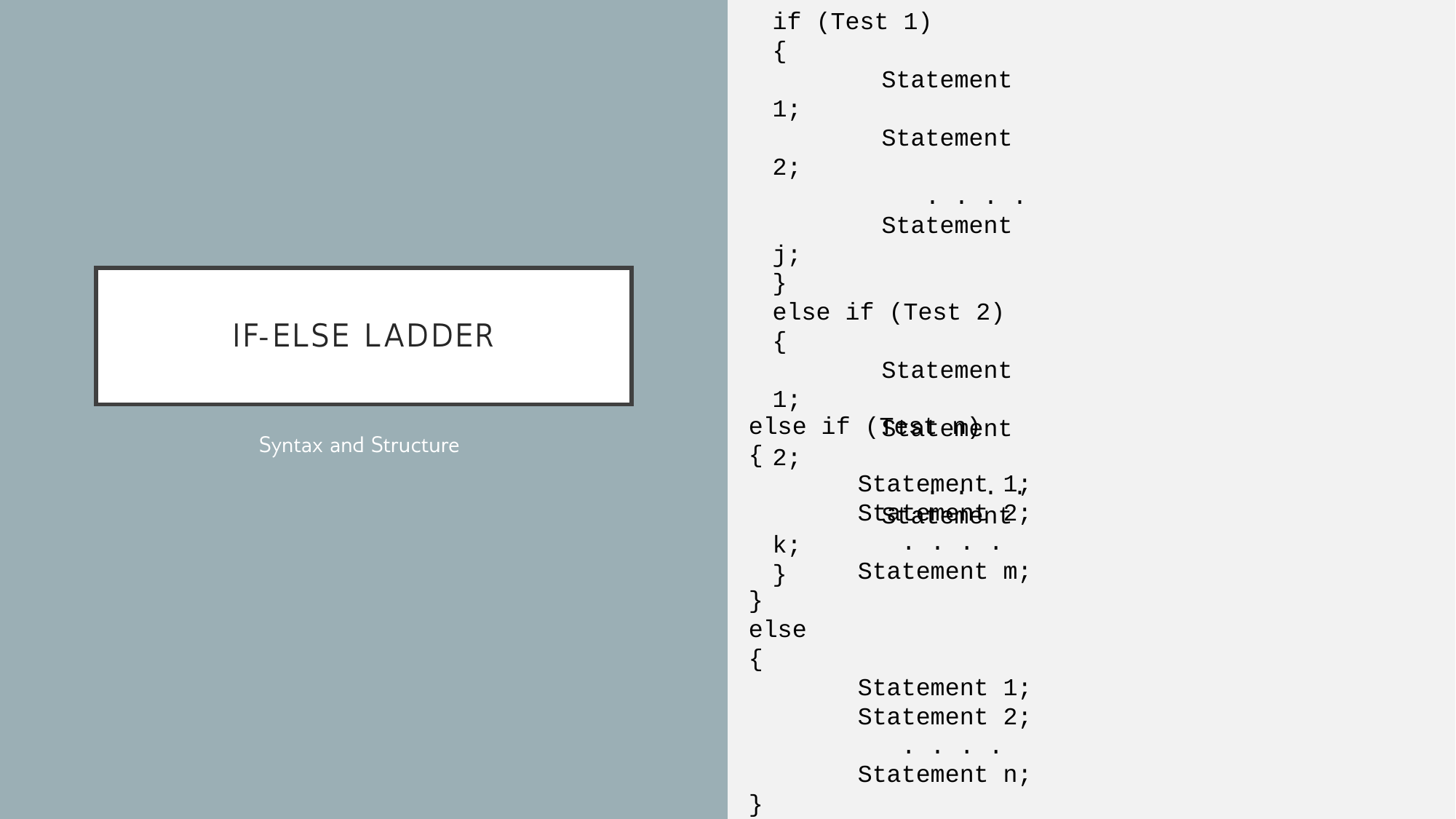

if (Test 1)
{
	Statement 1;
	Statement 2;
	   . . . .
	Statement j;
}
else if (Test 2)
{
	Statement 1;
	Statement 2;
	   . . . .
	Statement k;
}
# If-Else Ladder
else if (Test n)
{
	Statement 1;
	Statement 2;
	   . . . .
	Statement m;
}
else
{
	Statement 1;
	Statement 2;
	   . . . .
	Statement n;
}
Syntax and Structure